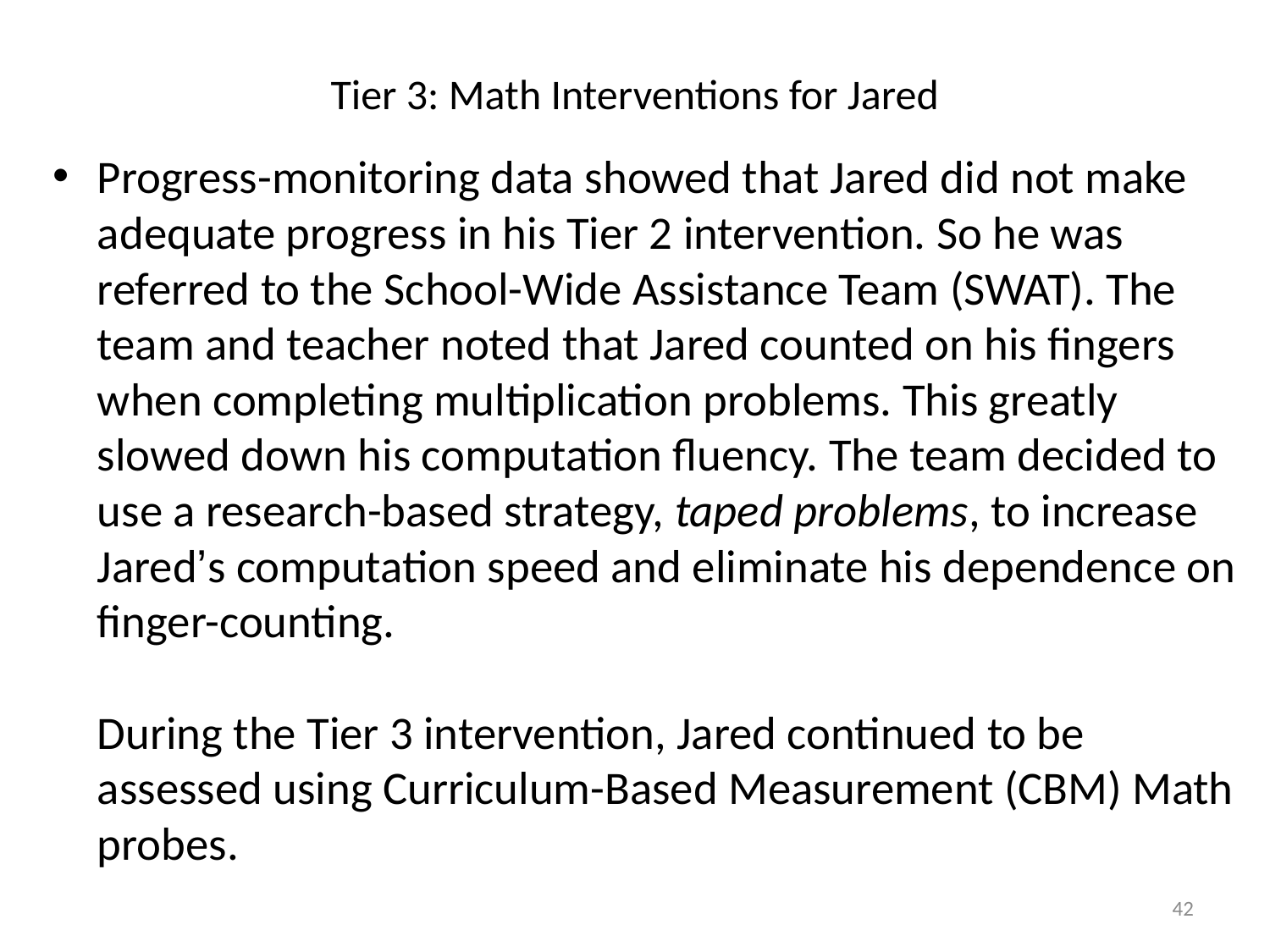

# Tier 3: Math Interventions for Jared
Progress-monitoring data showed that Jared did not make adequate progress in his Tier 2 intervention. So he was referred to the School-Wide Assistance Team (SWAT). The team and teacher noted that Jared counted on his fingers when completing multiplication problems. This greatly slowed down his computation fluency. The team decided to use a research-based strategy, taped problems, to increase Jared’s computation speed and eliminate his dependence on finger-counting.
During the Tier 3 intervention, Jared continued to be assessed using Curriculum-Based Measurement (CBM) Math probes.
42